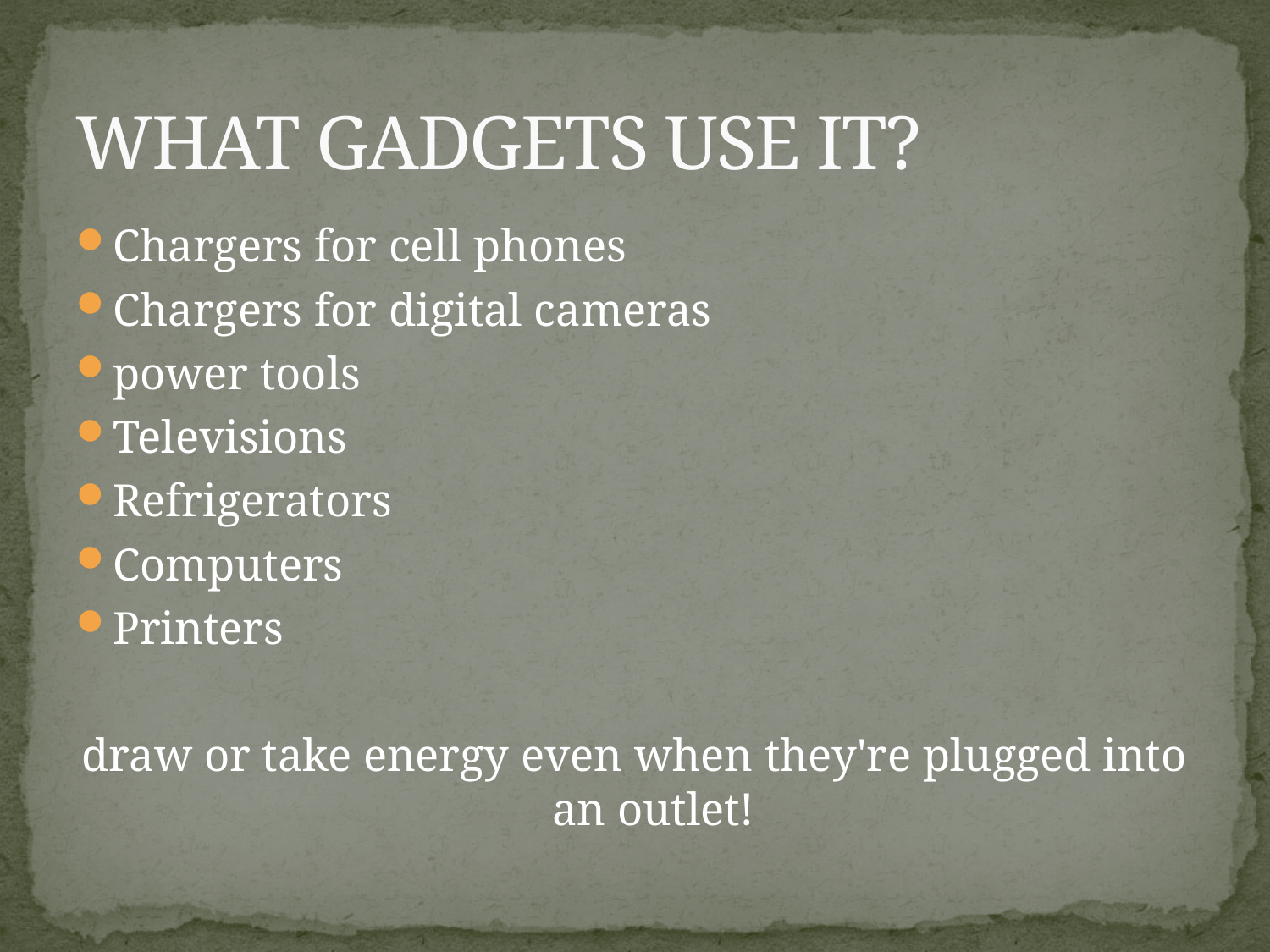

# WHAT GADGETS USE IT?
Chargers for cell phones
Chargers for digital cameras
power tools
Televisions
Refrigerators
Computers
Printers

draw or take energy even when they're plugged into an outlet!